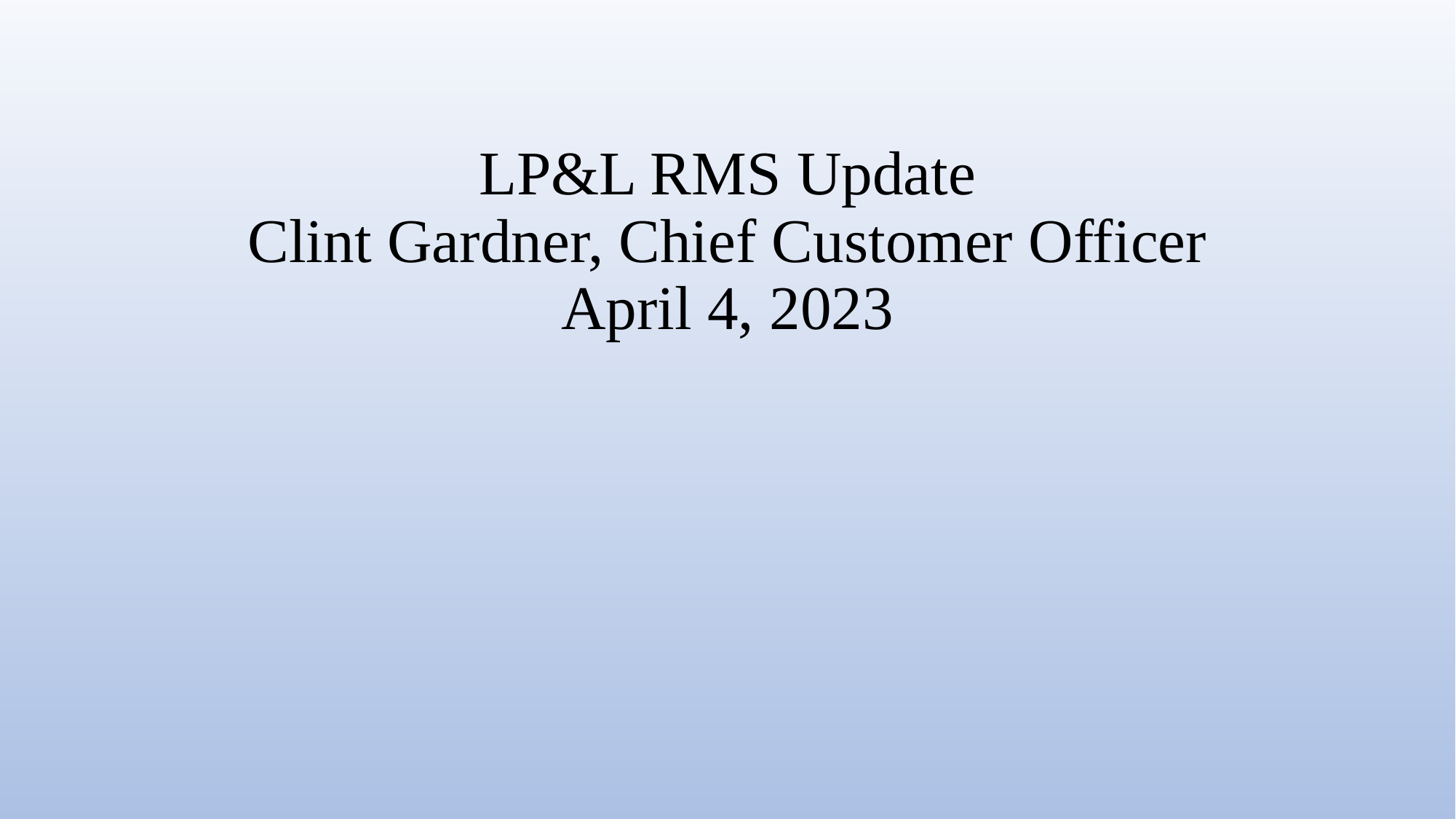

# LP&L RMS Update Clint Gardner, Chief Customer Officer April 4, 2023